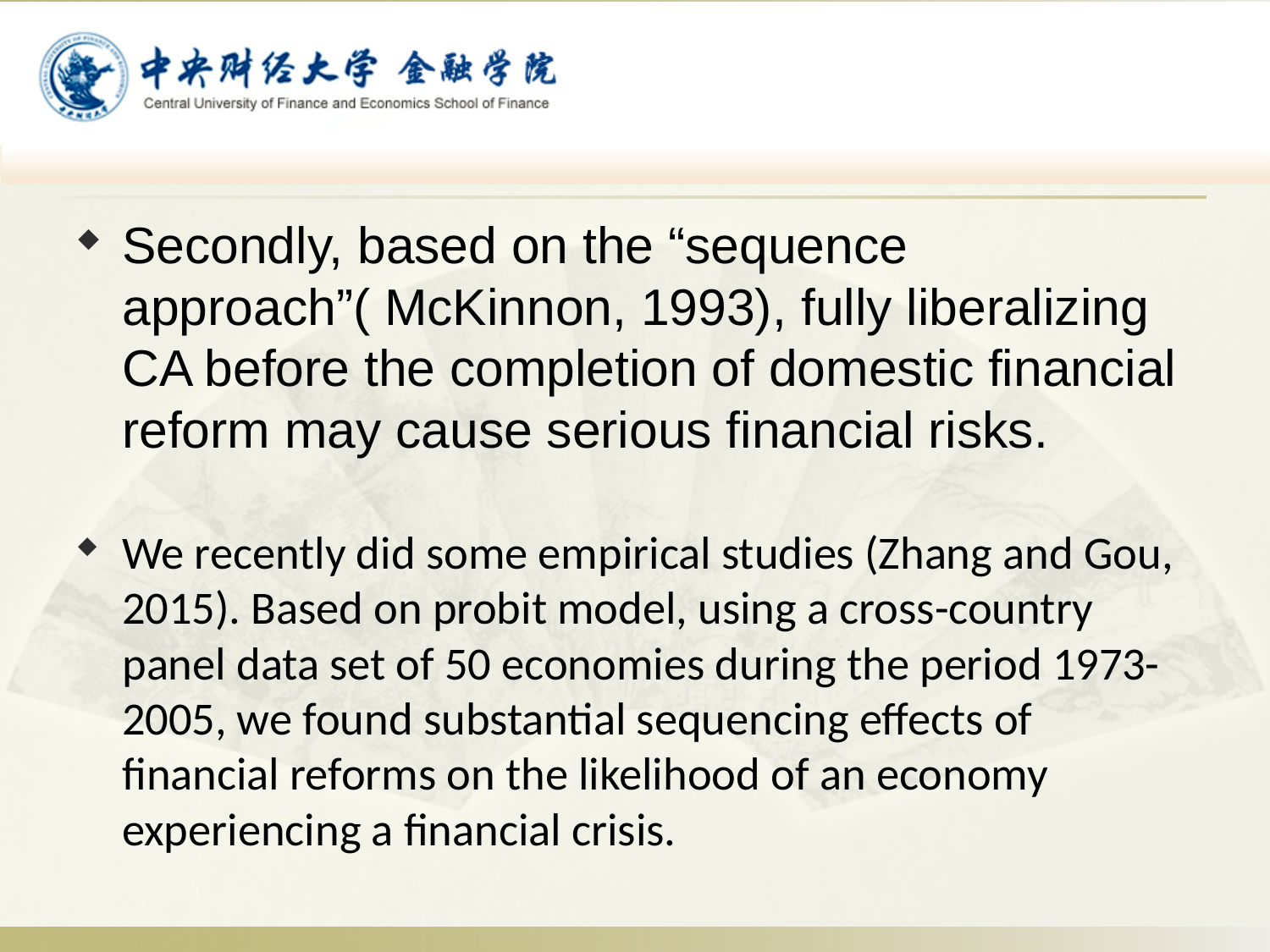

Secondly, based on the “sequence approach”( McKinnon, 1993), fully liberalizing CA before the completion of domestic financial reform may cause serious financial risks.

We recently did some empirical studies (Zhang and Gou, 2015). Based on probit model, using a cross-country panel data set of 50 economies during the period 1973-2005, we found substantial sequencing effects of financial reforms on the likelihood of an economy experiencing a financial crisis.